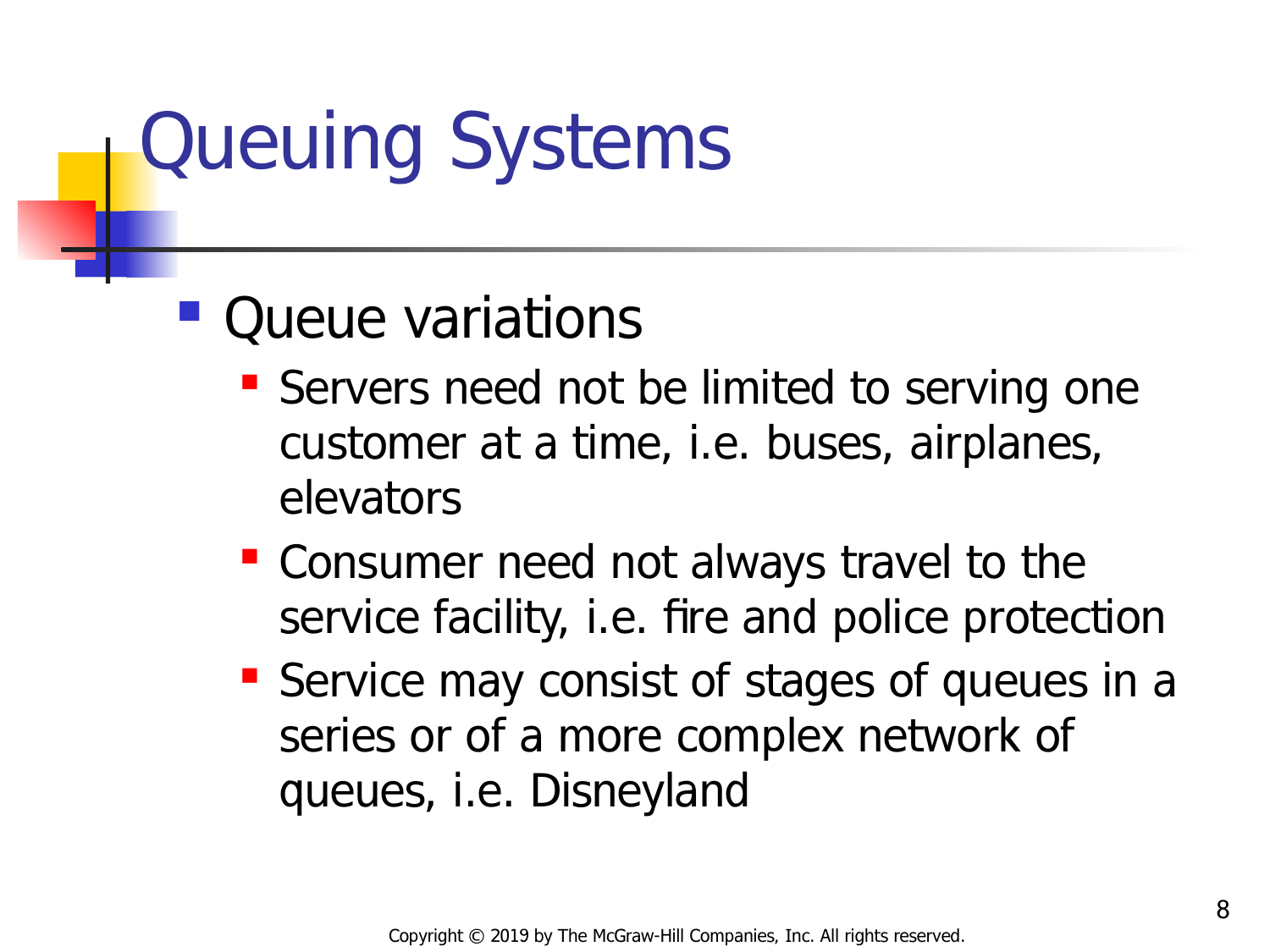

# Queuing Systems
Queue variations
Servers need not be limited to serving one customer at a time, i.e. buses, airplanes, elevators
Consumer need not always travel to the service facility, i.e. fire and police protection
Service may consist of stages of queues in a series or of a more complex network of queues, i.e. Disneyland
8
Copyright © 2019 by The McGraw-Hill Companies, Inc. All rights reserved.